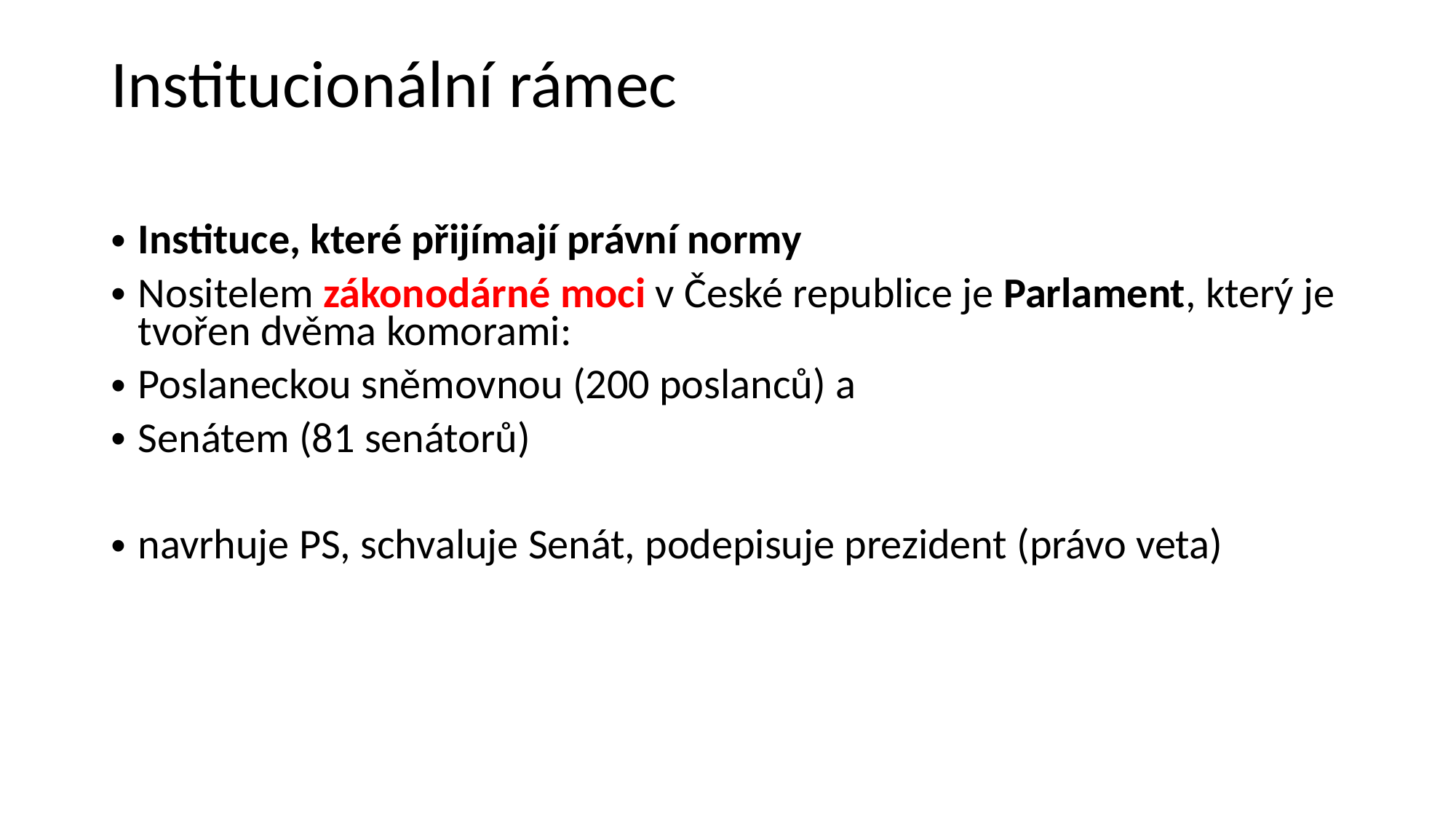

# Institucionální rámec
Instituce, které přijímají právní normy
Nositelem zákonodárné moci v České republice je Parlament, který je tvořen dvěma komorami:
Poslaneckou sněmovnou (200 poslanců) a
Senátem (81 senátorů)

navrhuje PS, schvaluje Senát, podepisuje prezident (právo veta)